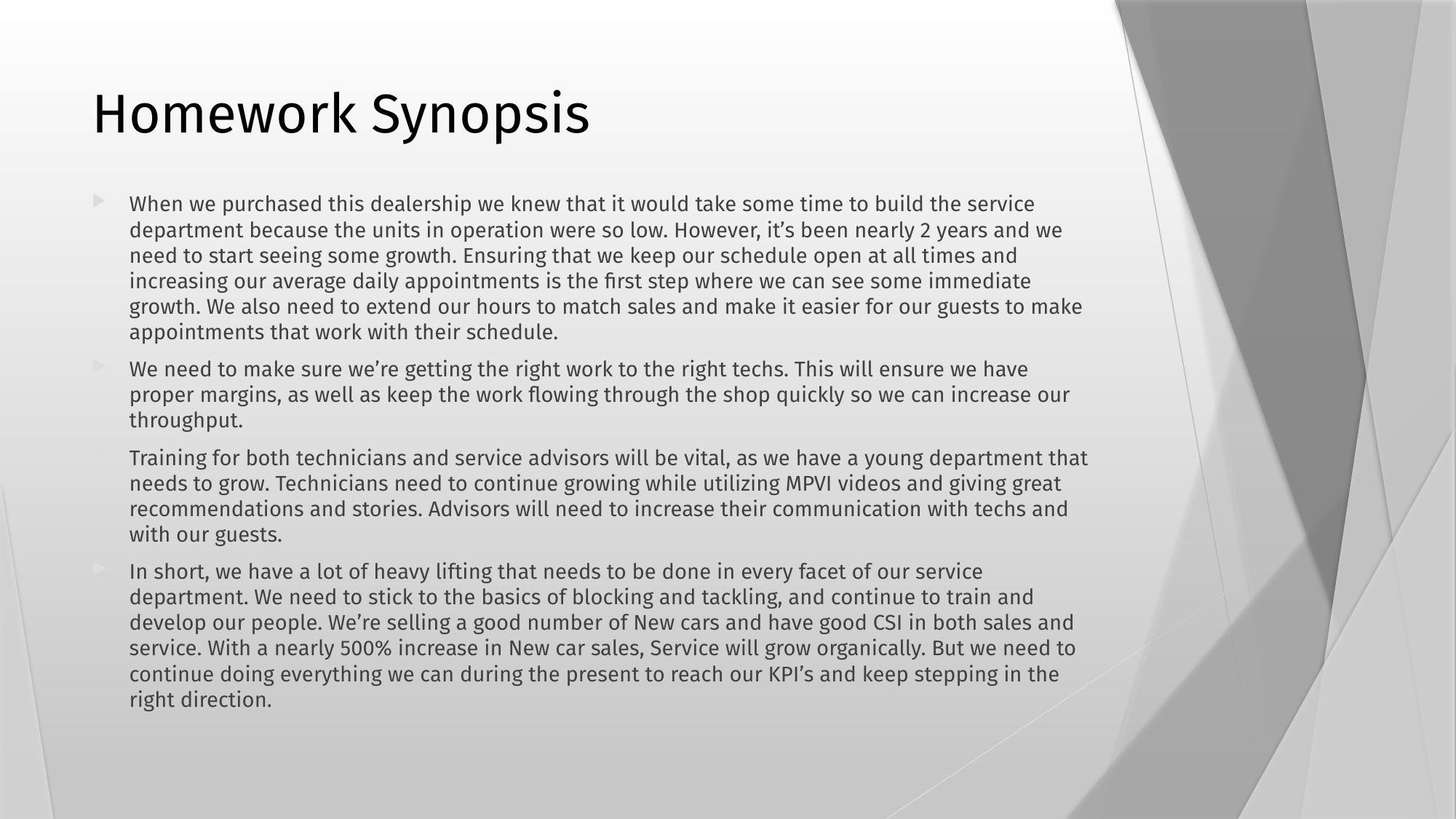

# Homework Synopsis
When we purchased this dealership we knew that it would take some time to build the service department because the units in operation were so low. However, it’s been nearly 2 years and we need to start seeing some growth. Ensuring that we keep our schedule open at all times and increasing our average daily appointments is the first step where we can see some immediate growth. We also need to extend our hours to match sales and make it easier for our guests to make appointments that work with their schedule.
We need to make sure we’re getting the right work to the right techs. This will ensure we have proper margins, as well as keep the work flowing through the shop quickly so we can increase our throughput.
Training for both technicians and service advisors will be vital, as we have a young department that needs to grow. Technicians need to continue growing while utilizing MPVI videos and giving great recommendations and stories. Advisors will need to increase their communication with techs and with our guests.
In short, we have a lot of heavy lifting that needs to be done in every facet of our service department. We need to stick to the basics of blocking and tackling, and continue to train and develop our people. We’re selling a good number of New cars and have good CSI in both sales and service. With a nearly 500% increase in New car sales, Service will grow organically. But we need to continue doing everything we can during the present to reach our KPI’s and keep stepping in the right direction.